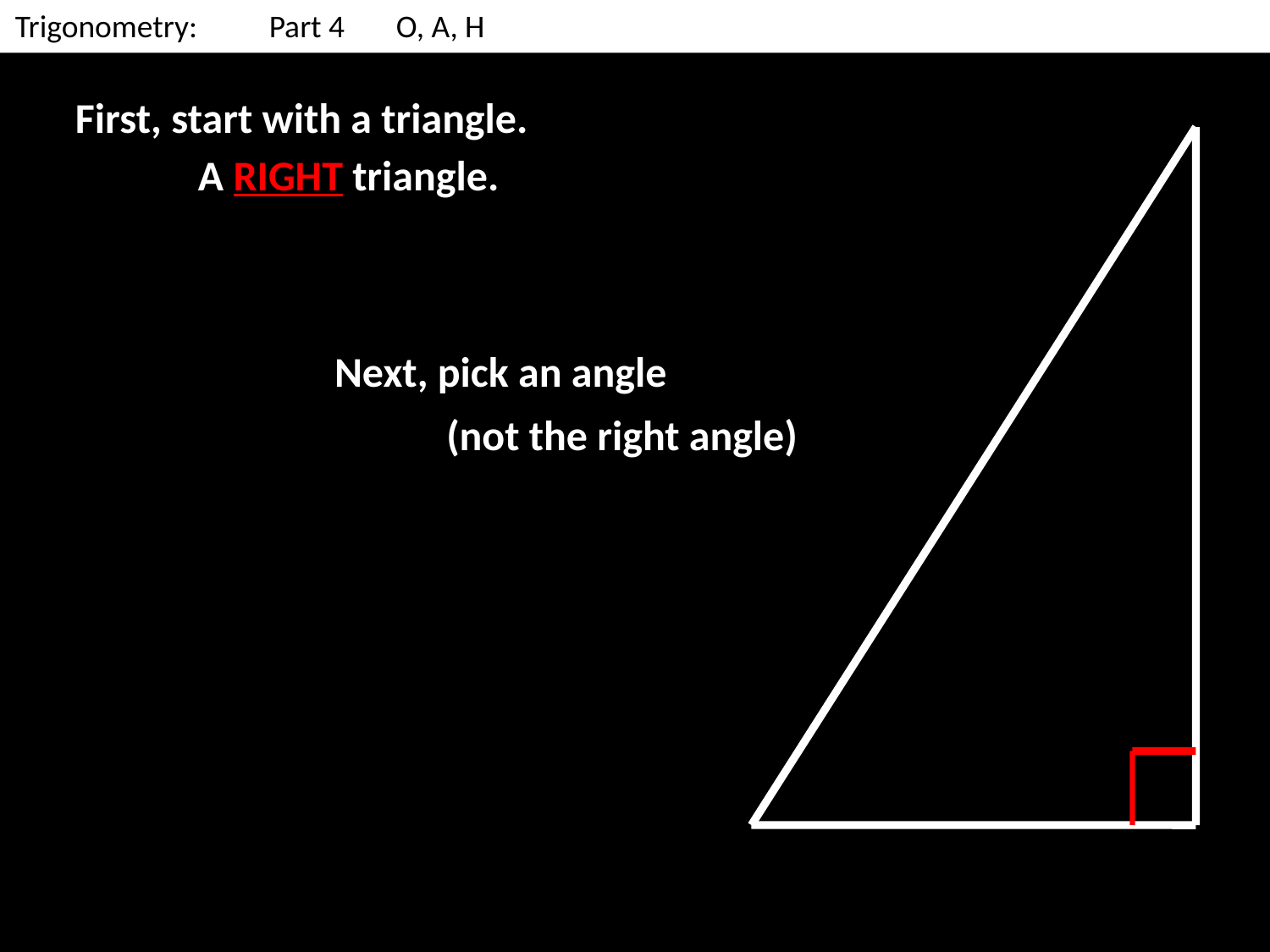

Trigonometry:  	Part 4	O, A, H

First, start with a triangle.
A RIGHT triangle.

SOH
CAH
 TOA
Next, pick an angle
(not the right angle)